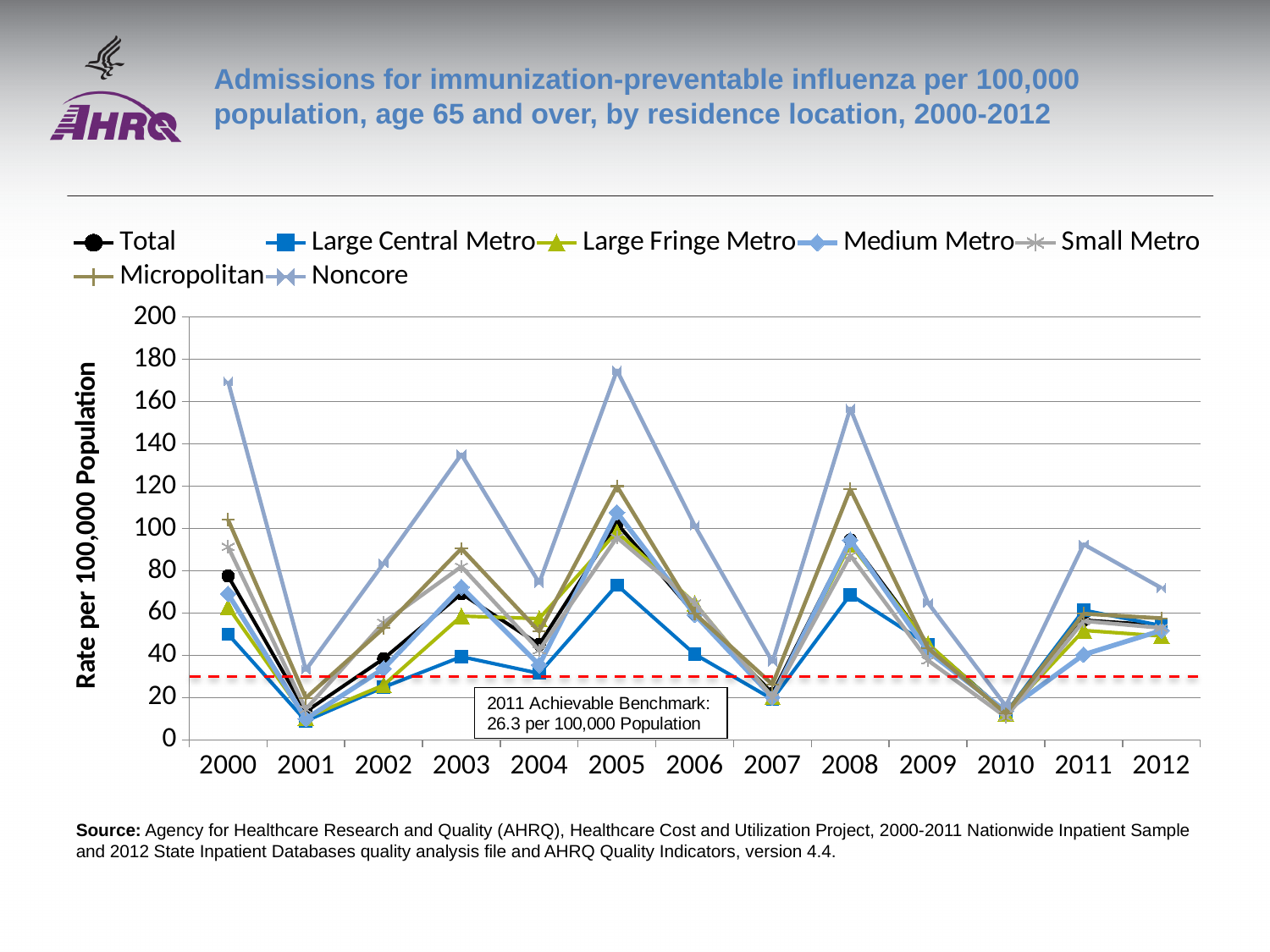

# Admissions for immunization-preventable influenza per 100,000 population, age 65 and over, by residence location, 2000-2012

### Chart

| Category | Total | Large Central Metro | Large Fringe Metro | Medium Metro | Small Metro | Micropolitan | Noncore |
|---|---|---|---|---|---|---|---|
| 2000 | 77.53 | 49.963800000000006 | 62.836600000000004 | 69.02629999999999 | 91.2989 | 104.094 | 169.524 |
| 2001 | 13.390600000000003 | 8.962500000000002 | 10.4345 | 9.927800000000001 | 14.4908 | 19.8423 | 33.0972 |
| 2002 | 38.4113 | 24.8969 | 25.905599999999996 | 33.7134 | 55.44179999999999 | 52.857899999999994 | 83.4954 |
| 2003 | 69.15299999999999 | 39.3354 | 58.5388 | 72.2506 | 81.9006 | 90.4378 | 135.02 |
| 2004 | 45.12200000000001 | 31.468299999999992 | 57.3357 | 35.4382 | 42.384699999999995 | 51.259800000000006 | 74.21100000000001 |
| 2005 | 102.32499999999999 | 73.2045 | 98.39 | 107.554 | 95.71920000000001 | 120.00700000000002 | 174.732 |
| 2006 | 59.5857 | 40.5173 | 64.68009999999998 | 59.282700000000006 | 64.5792 | 59.72700000000001 | 101.32299999999998 |
| 2007 | 22.0023 | 19.224399999999996 | 20.3125 | 20.1275 | 20.0244 | 26.205499999999997 | 36.8679 |
| 2008 | 94.5535 | 68.65779999999998 | 92.5123 | 94.51460000000002 | 87.2233 | 118.521 | 156.74599999999998 |
| 2009 | 45.072100000000006 | 44.9662 | 45.3997 | 41.7509 | 37.587599999999995 | 43.3203 | 64.71160000000002 |
| 2010 | 12.9031 | 12.759400000000001 | 12.458 | 13.5572 | 10.8141 | 12.5002 | 16.042599999999997 |
| 2011 | 56.5944 | 61.327200000000005 | 51.749 | 40.325700000000005 | 56.200700000000005 | 59.6486 | 92.4845 |
| 2012 | 54.169500000000006 | 54.0326 | 49.145900000000005 | 51.72210000000001 | 52.955 | 57.491600000000005 | 71.82299999999998 |
Source: Agency for Healthcare Research and Quality (AHRQ), Healthcare Cost and Utilization Project, 2000-2011 Nationwide Inpatient Sample and 2012 State Inpatient Databases quality analysis file and AHRQ Quality Indicators, version 4.4.